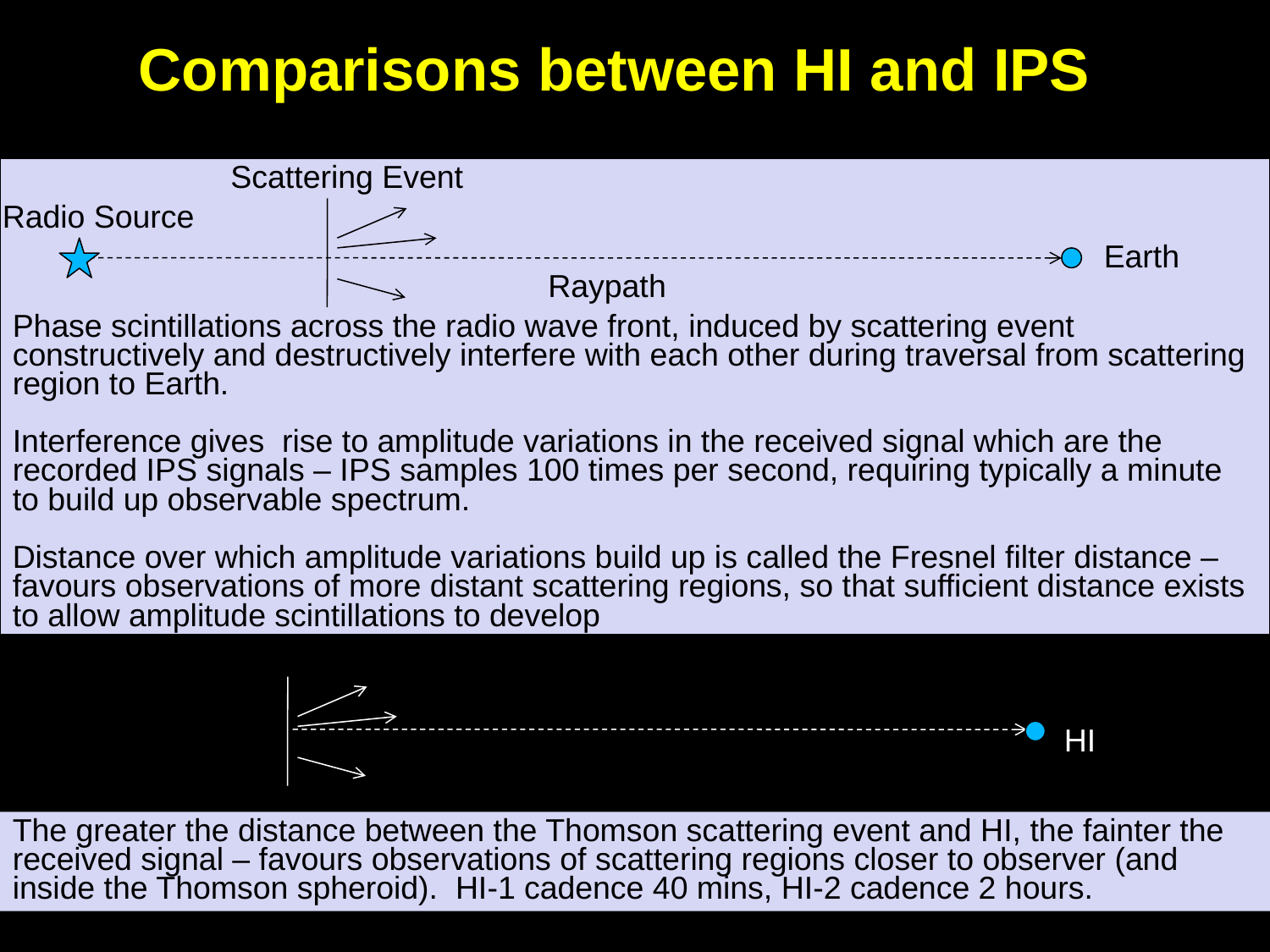

# Comparisons between HI and IPS

Scattering Event
Radio Source

Earth

Raypath
Phase scintillations across the radio wave front, induced by scattering event constructively and destructively interfere with each other during traversal from scattering region to Earth.

Interference gives  rise to amplitude variations in the received signal which are the recorded IPS signals – IPS samples 100 times per second, requiring typically a minute to build up observable spectrum.

Distance over which amplitude variations build up is called the Fresnel filter distance – favours observations of more distant scattering regions, so that sufficient distance exists to allow amplitude scintillations to develop
White Light Thomson Scattering Event

HI
Line of sight
The greater the distance between the Thomson scattering event and HI, the fainter the received signal – favours observations of scattering regions closer to observer (and inside the Thomson spheroid).  HI-1 cadence 40 mins, HI-2 cadence 2 hours.